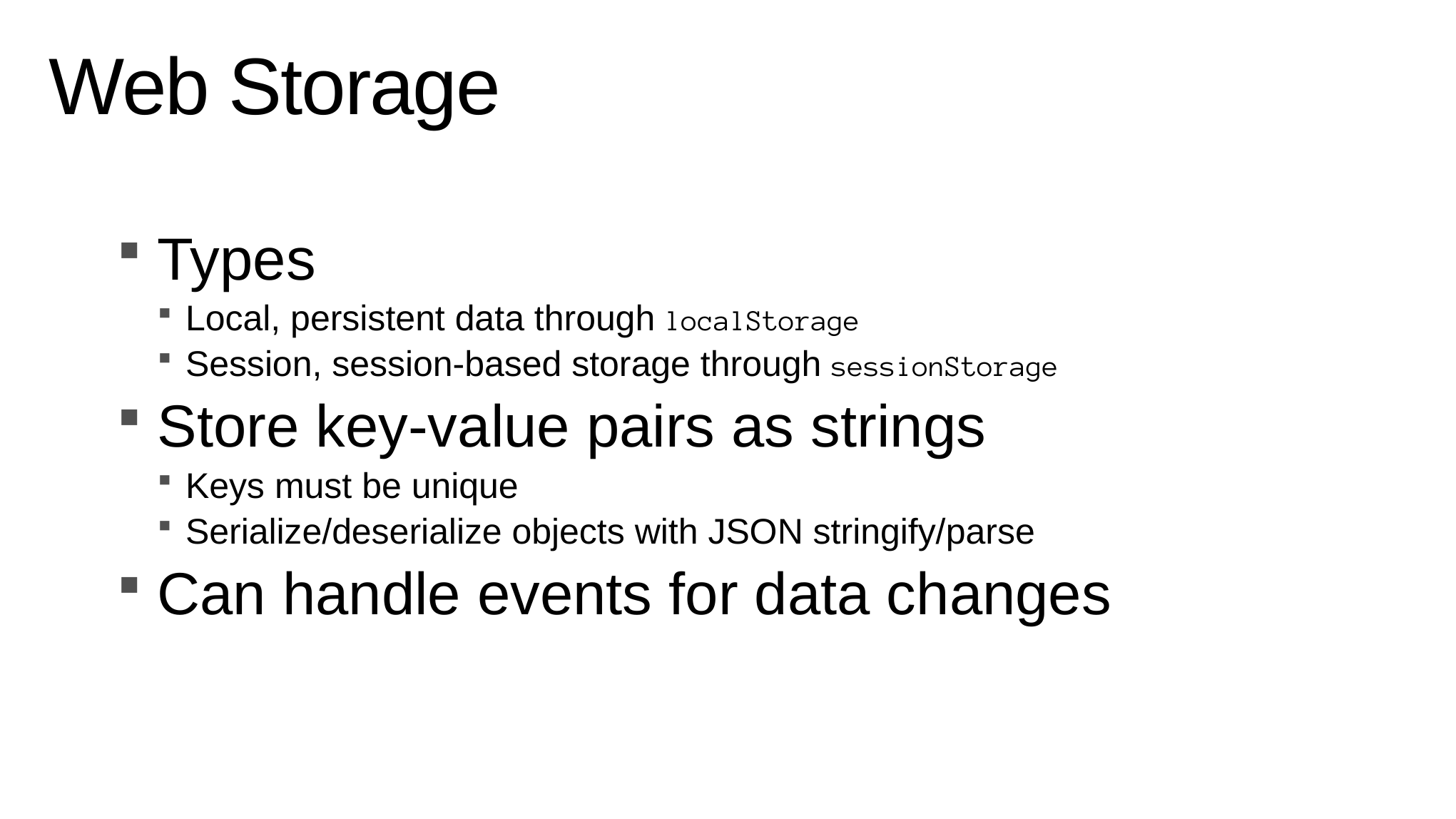

# Web Storage
Types
Local, persistent data through localStorage
Session, session-based storage through sessionStorage
Store key-value pairs as strings
Keys must be unique
Serialize/deserialize objects with JSON stringify/parse
Can handle events for data changes